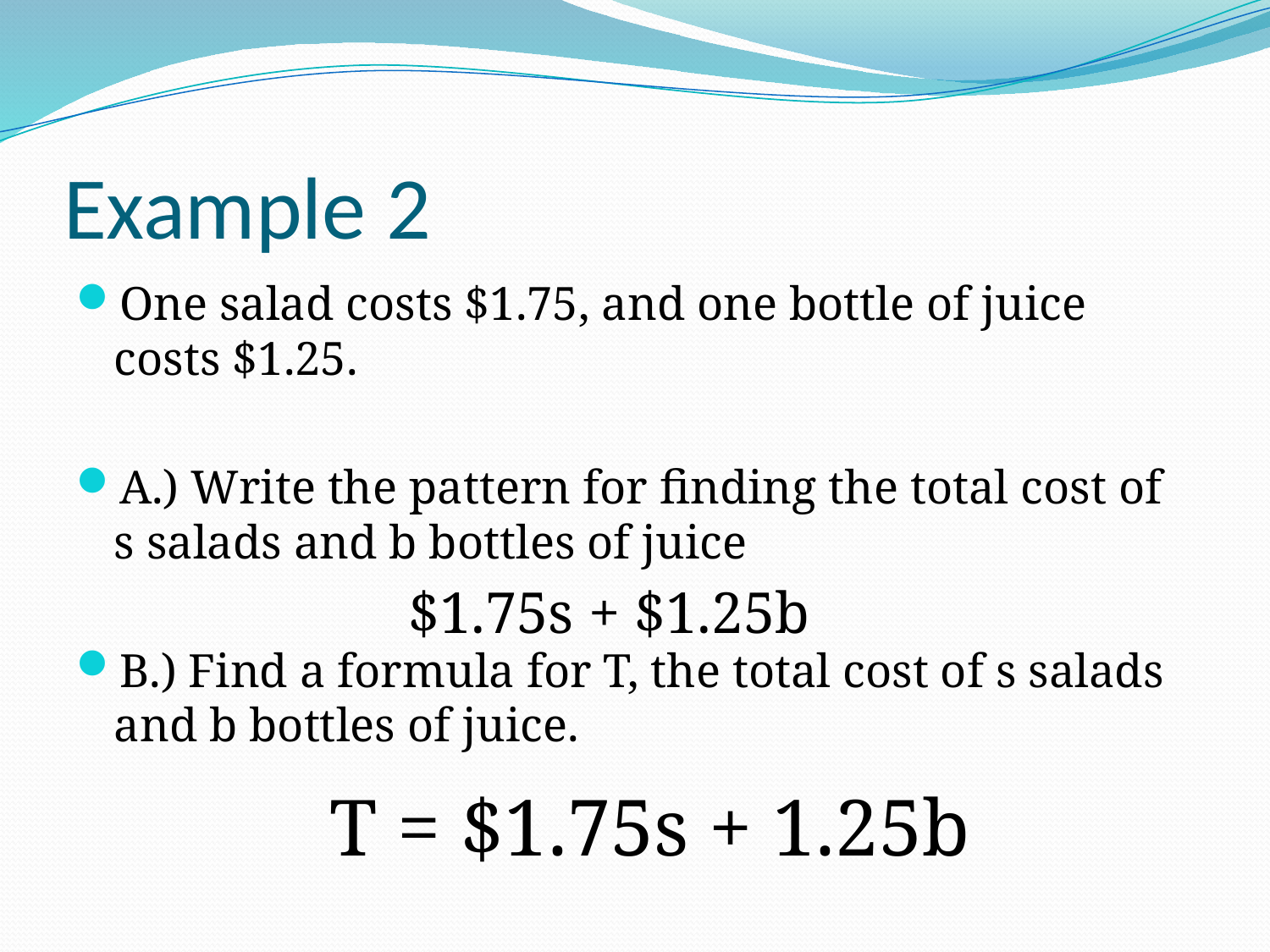

# Example 2
One salad costs $1.75, and one bottle of juice costs $1.25.

A.) Write the pattern for finding the total cost of s salads and b bottles of juice

B.) Find a formula for T, the total cost of s salads and b bottles of juice.
$1.75s + $1.25b
T = $1.75s + 1.25b